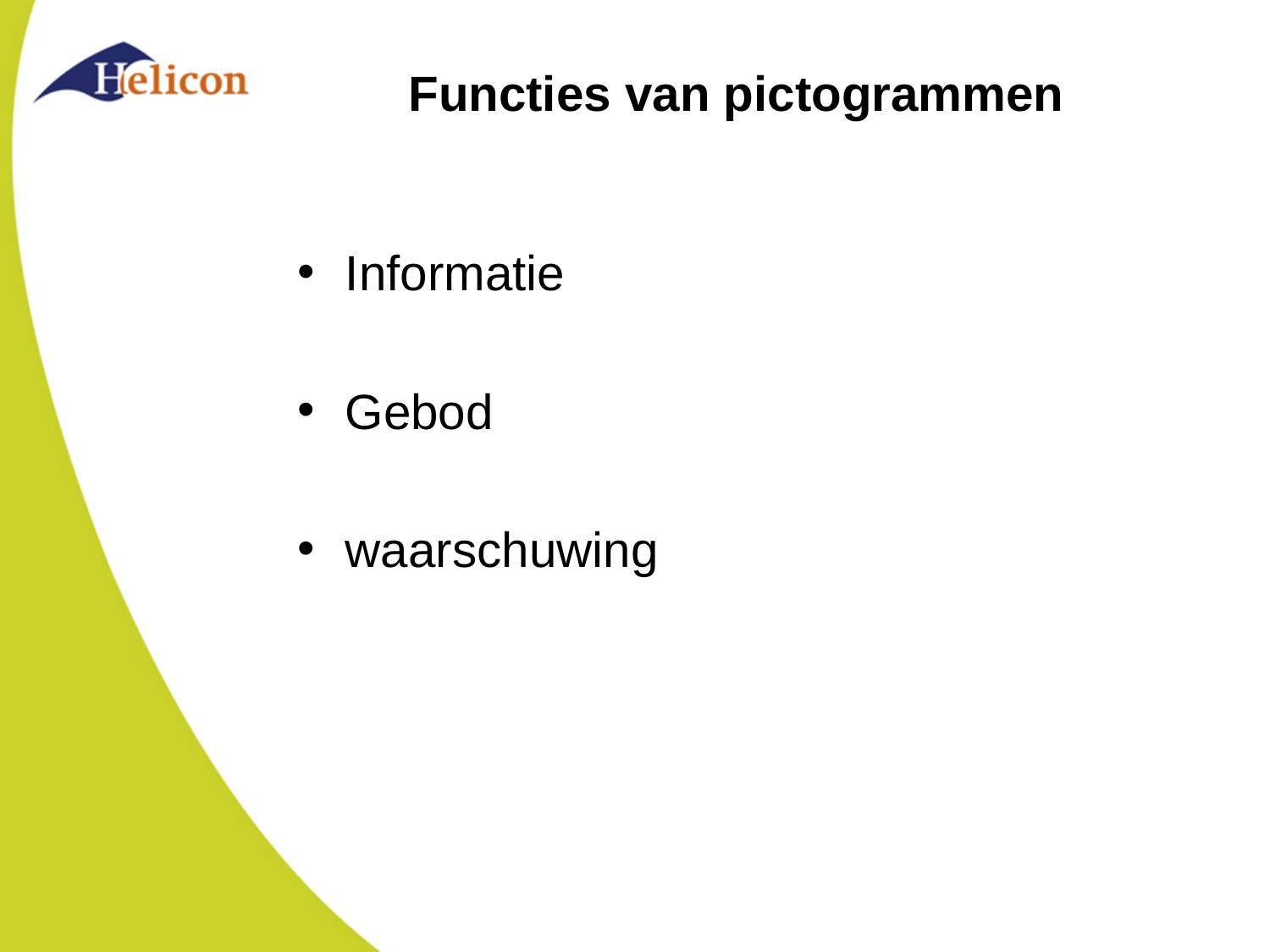

# Functies van pictogrammen

Informatie

Gebod

waarschuwing